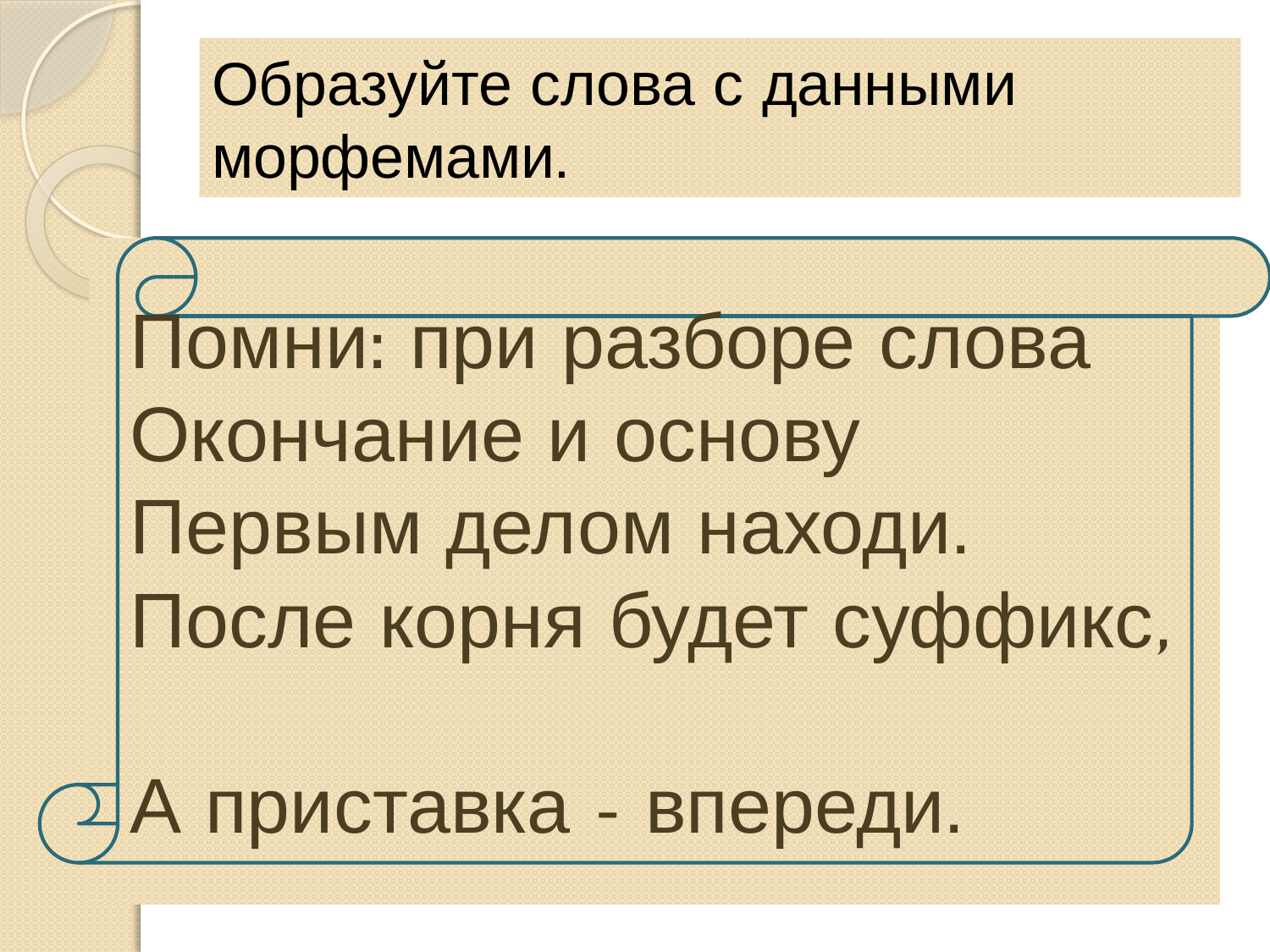

# Образуйте слова с данными морфемами.
Помни: при разборе слова
Окончание и основу
Первым делом находи.
После корня будет суффикс,
А приставка - впереди.
1) ся - ближ – при-  а - л
2) ый- ост- жал- без- н
3) сь –каз- а- по- л- о

При-ближ-а-л-ся
Без-жалост-н-ый
По-каз-а-л-о-сь